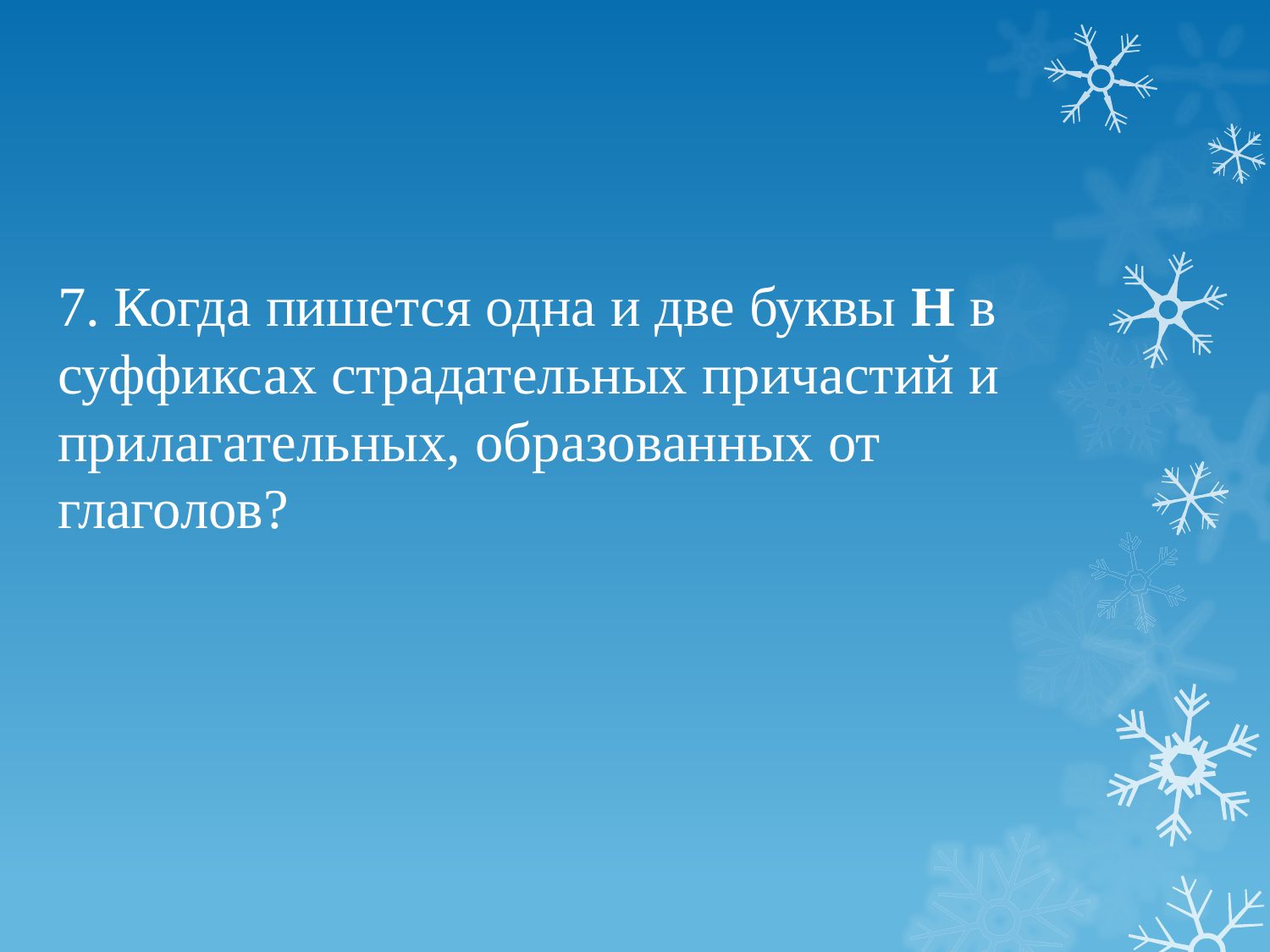

# 7. Когда пишется одна и две буквы Н в суффиксах страдательных причастий и прилагательных, образованных от глаголов?